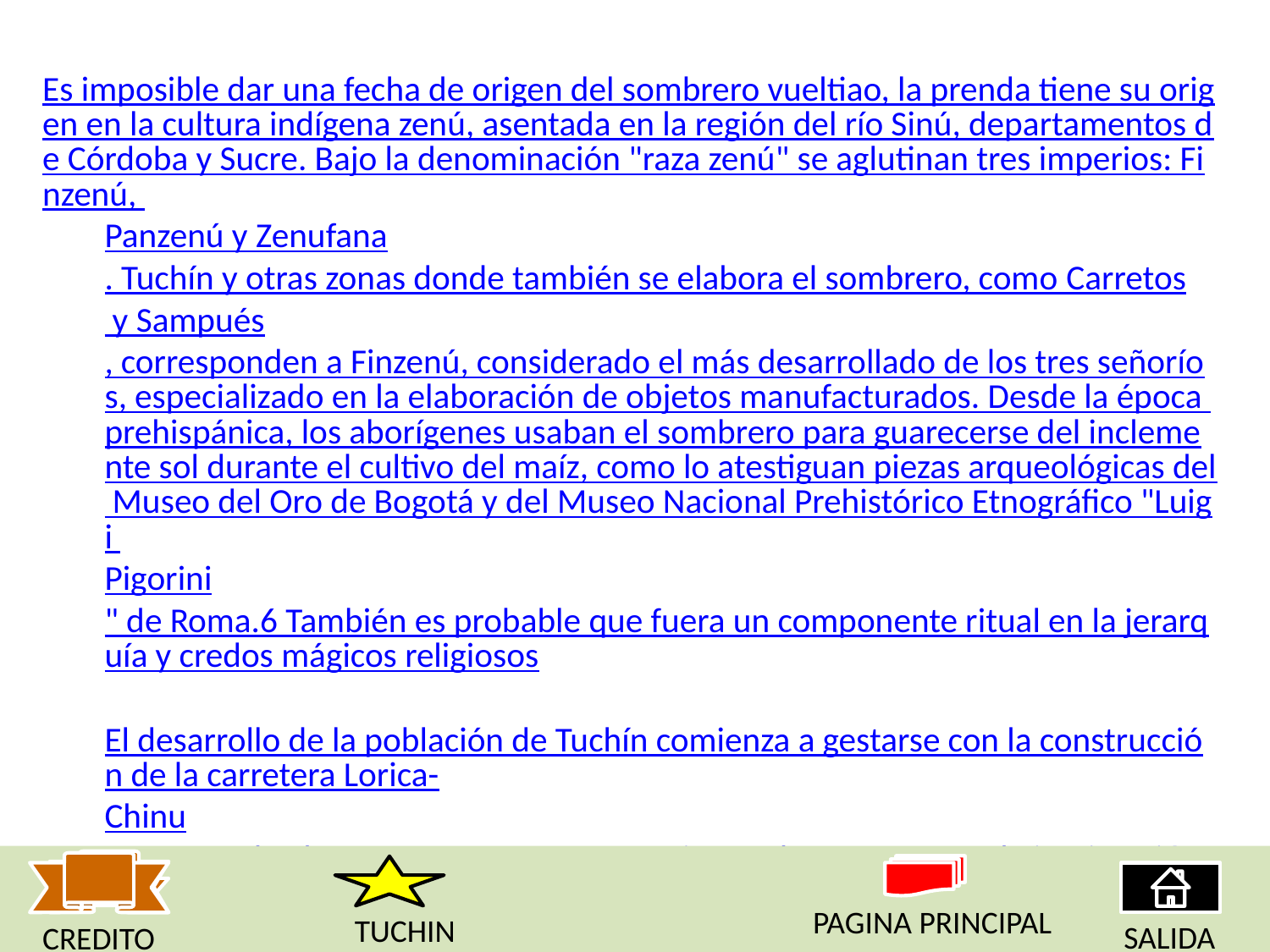

Es imposible dar una fecha de origen del sombrero vueltiao, la prenda tiene su origen en la cultura indígena zenú, asentada en la región del río Sinú, departamentos de Córdoba y Sucre. Bajo la denominación "raza zenú" se aglutinan tres imperios: Finzenú, Panzenú y Zenufana. Tuchín y otras zonas donde también se elabora el sombrero, como Carretos y Sampués, corresponden a Finzenú, considerado el más desarrollado de los tres señoríos, especializado en la elaboración de objetos manufacturados. Desde la época prehispánica, los aborígenes usaban el sombrero para guarecerse del inclemente sol durante el cultivo del maíz, como lo atestiguan piezas arqueológicas del Museo del Oro de Bogotá y del Museo Nacional Prehistórico Etnográfico "Luigi Pigorini" de Roma.6 También es probable que fuera un componente ritual en la jerarquía y credos mágicos religiosos
El desarrollo de la población de Tuchín comienza a gestarse con la construcción de la carretera Lorica-Chinu en 1952, desde estos momentos se empieza a dar un proceso de inmigración de personas de todas partes del país, trayendo como resultado un acelerado incremento poblacional, de igual manera se ha generado un gran auge comercial y artesanal en donde participan comerciantes de diferentes regiones por considerarse como una de las mejores plazas
El avance que TUCHIN experimenta se debe al ímpetu de su gente emprendedora que lucha incansable por la superación y el desarrollo de esta importante localidad del departamento de Córdoba, para eso se han organizado en juntas de Acción Comunal, pro-templo, Artesanales, Padres de familia, de Deportes, Cabildos Menores y Madres comunitarias. Dando como resultado la obtención de importantes logros como son: construcción de la parroquia inmaculada concepción, La Institución Educativa Álvaro Ulcué Chocué, Escuela artesanal, Plaza de deportes, Servicio telefónico, Biblioteca, preescolar, Escuela de primaria y parque recreativo.

PAGINA PRINCIPAL
TUCHIN
SALIDA
CREDITO